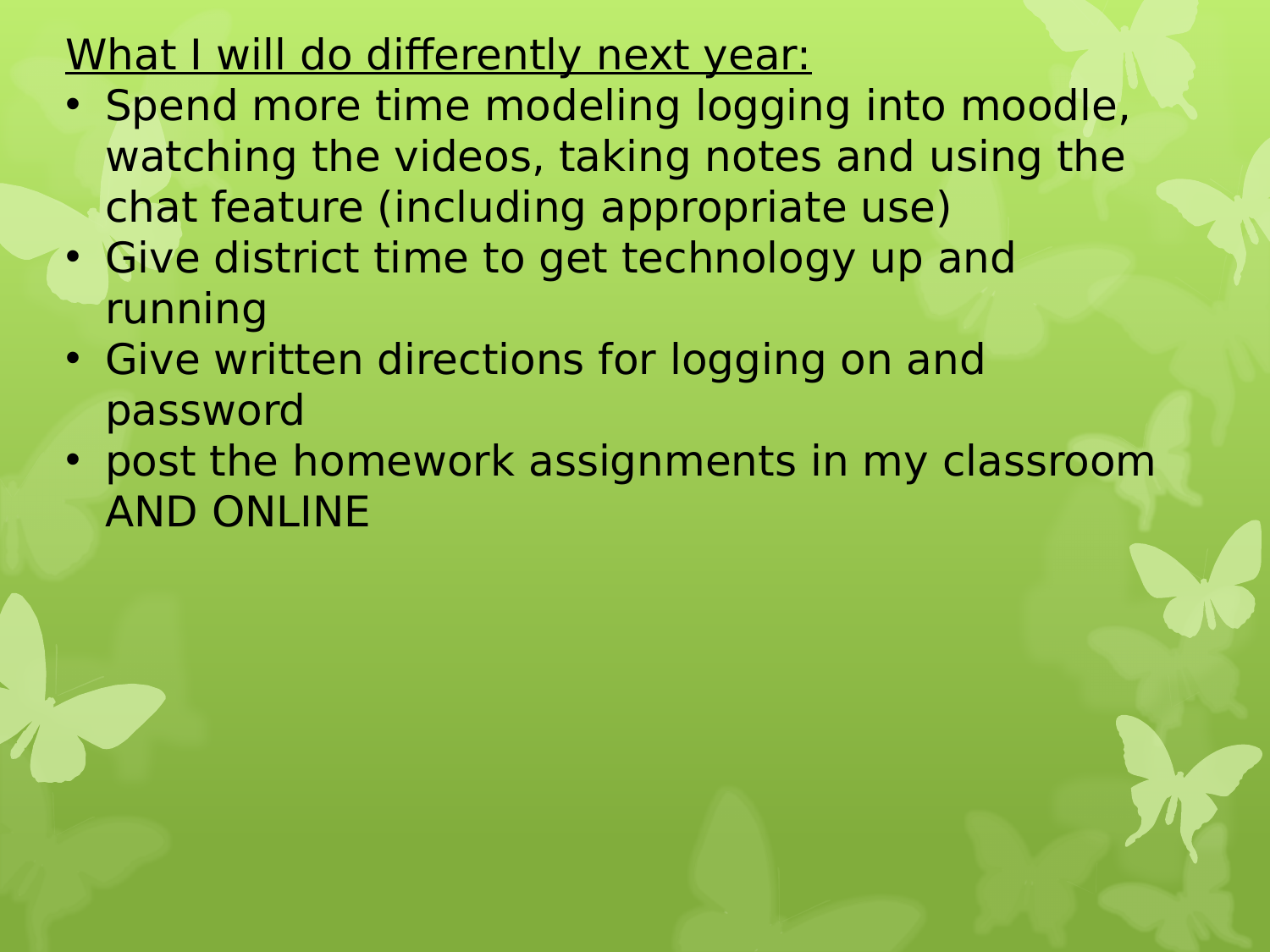

What I will do differently next year:
Spend more time modeling logging into moodle, watching the videos, taking notes and using the chat feature (including appropriate use)
Give district time to get technology up and running
Give written directions for logging on and password
post the homework assignments in my classroom AND ONLINE